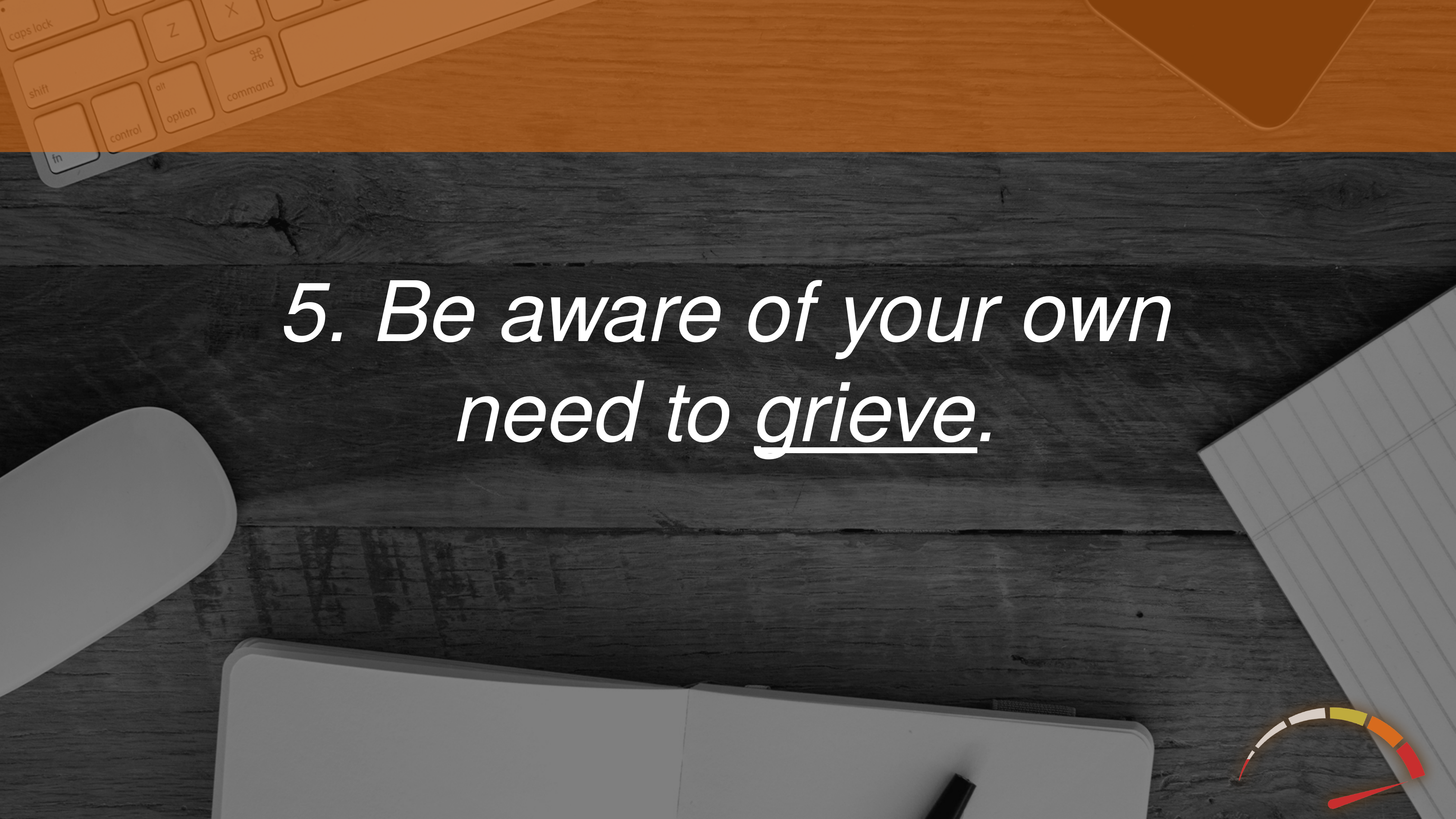

5. Be aware of your own
need to grieve.